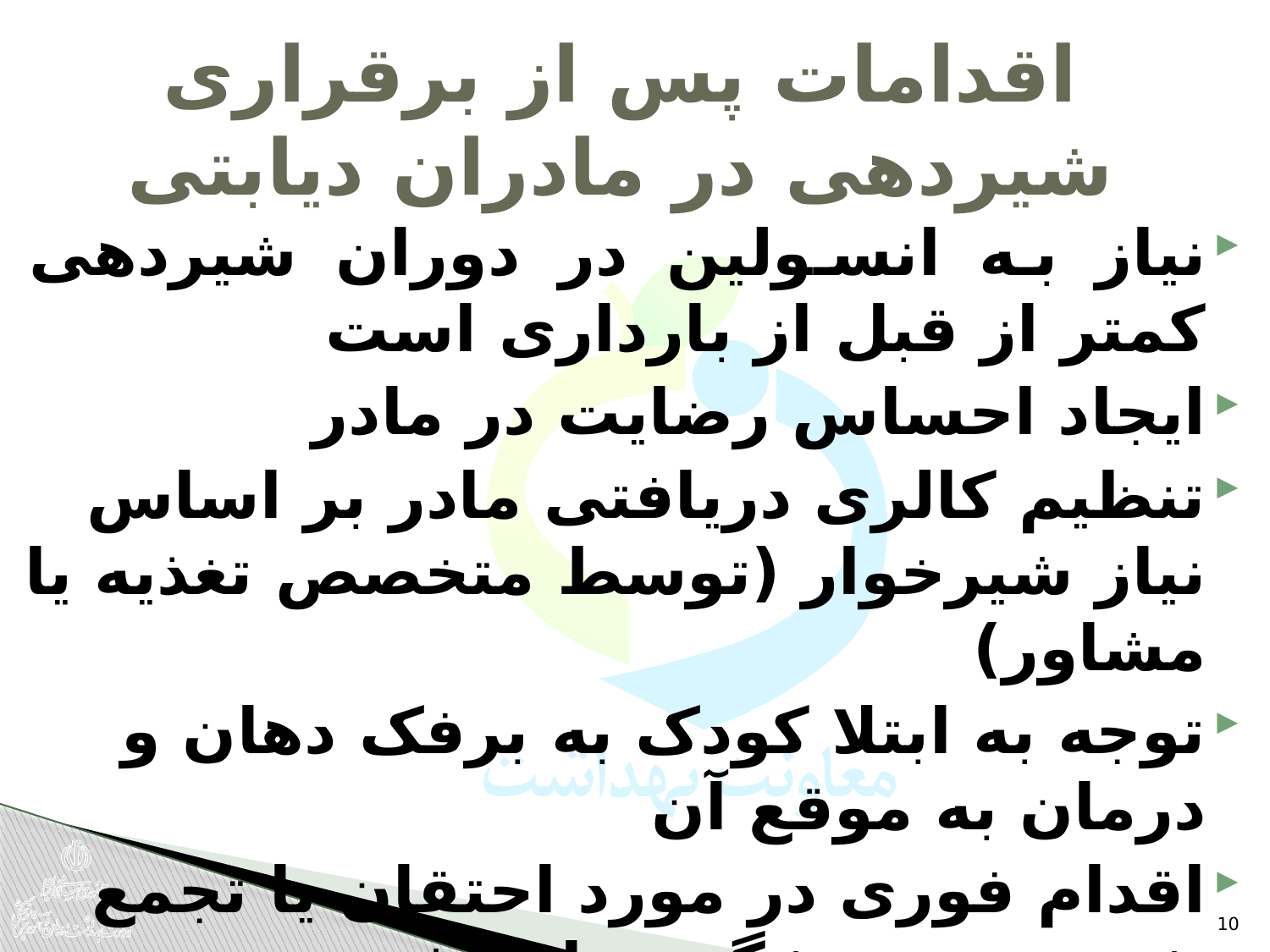

# اقدامات پس از برقراری شیردهی در مادران دیابتی
نیاز به انسولین در دوران شیردهی کمتر از قبل از بارداری است
ایجاد احساس رضایت در مادر
تنظیم کالری دریافتی مادر بر اساس نیاز شیرخوار (توسط متخصص تغذیه یا مشاور)
توجه به ابتلا کودک به برفک دهان و درمان به موقع آن
اقدام فوری در مورد احتقان یا تجمع شیر جهت پیشگیری از عفونت

10